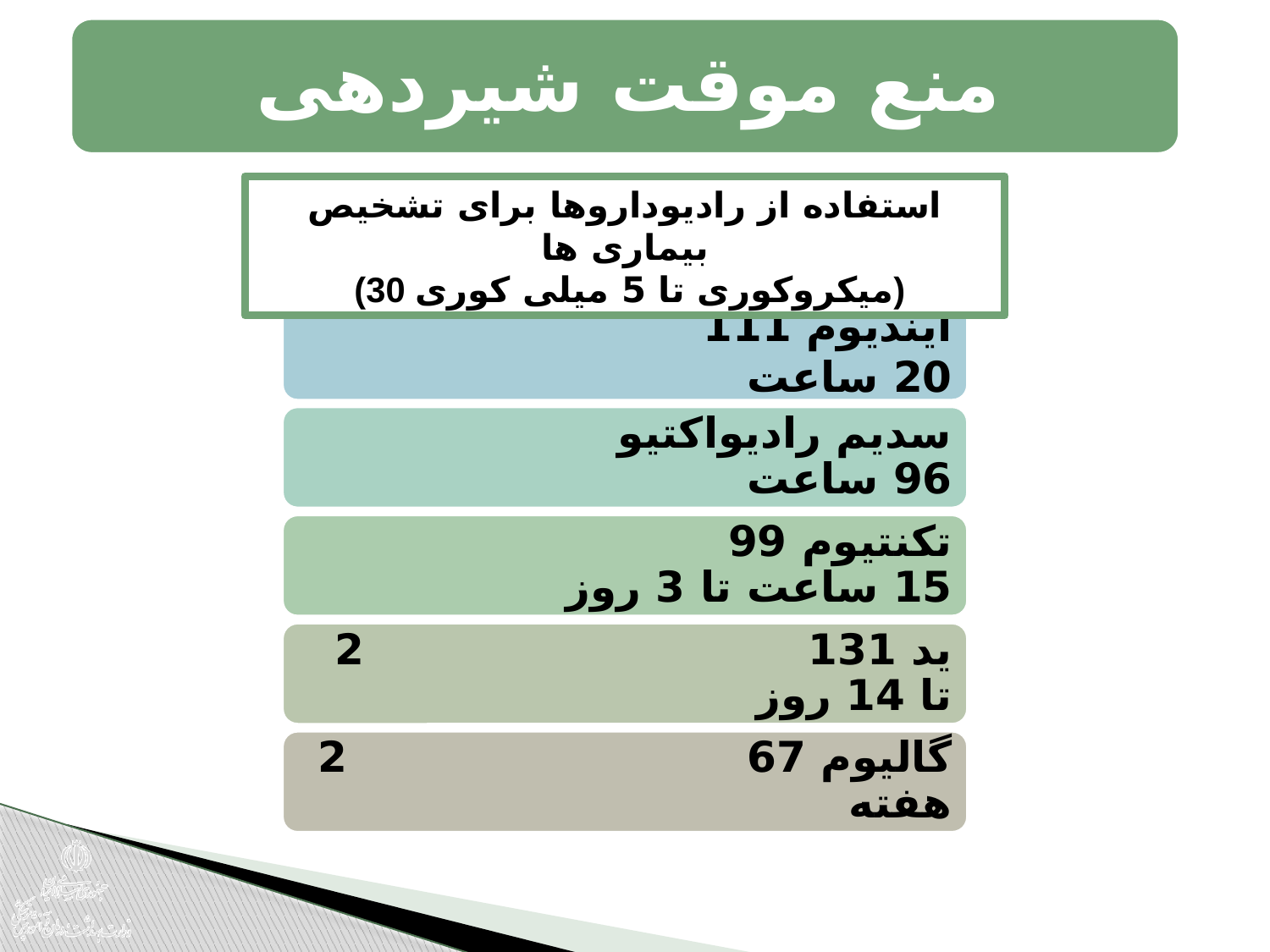

منع موقت شیردهی
استفاده از رادیوداروها برای تشخیص بیماری ها
 (30 میکروکوری تا 5 میلی کوری)
ایندیوم 111                        20 ساعت
سدیم رادیواکتیو                    96 ساعت
تکنتیوم 99                         15 ساعت تا 3 روز
ید 131                              2 تا 14 روز
گالیوم 67                           2 هفته